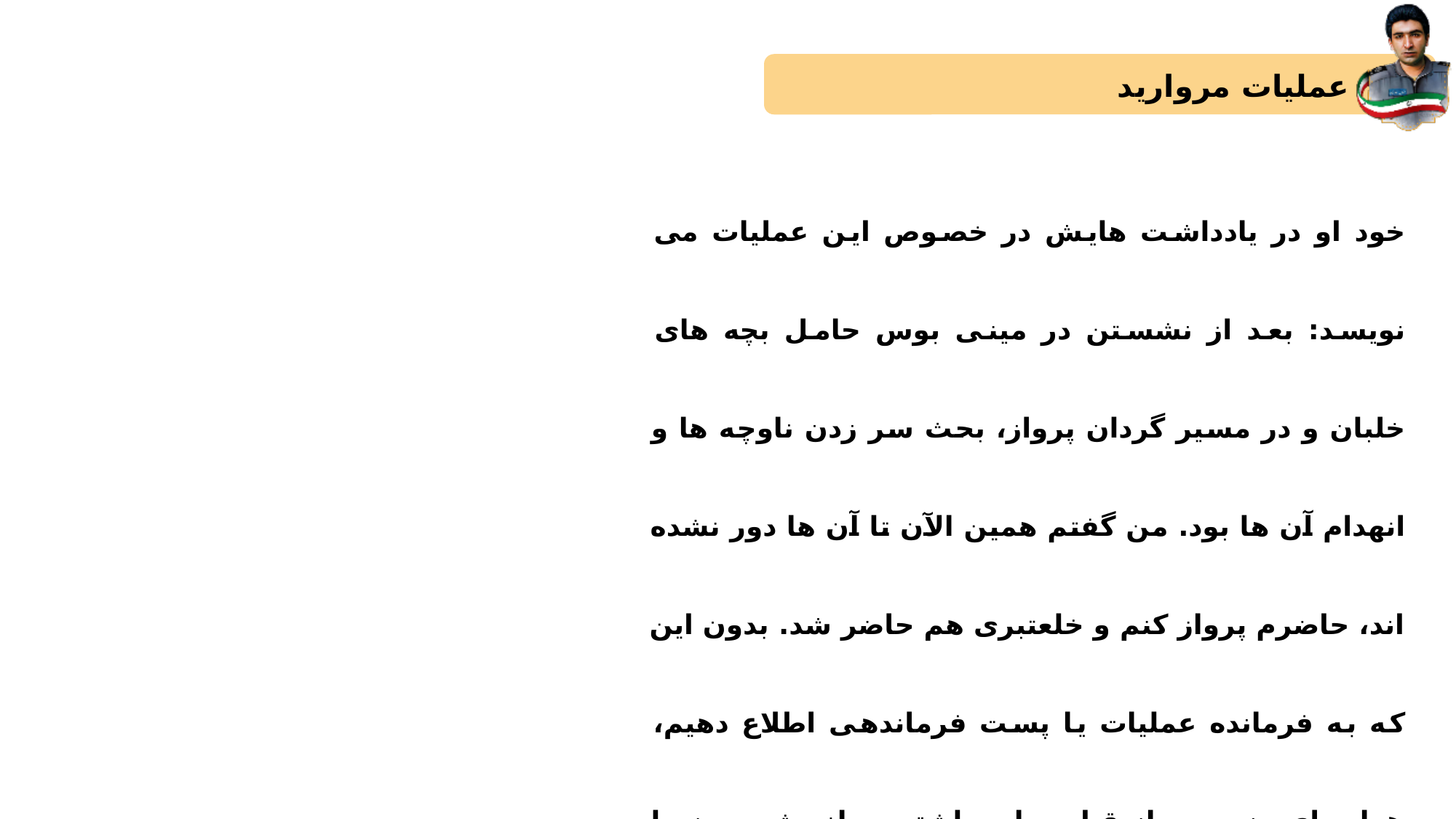

عملیات مروارید
خود او در یادداشت هایش در خصوص این عملیات می نویسد: بعد از نشستن در مینی بوس حامل بچه های خلبان و در مسیر گردان پرواز، بحث سر زدن ناوچه ها و انهدام آن ها بود. من گفتم همین الآن تا آن ها دور نشده اند، حاضرم پرواز کنم و خلعتبری هم حاضر شد. بدون این که به فرمانده عملیات یا پست فرماندهی اطلاع دهیم، هواپیمای رزرو پرواز قبلی را برداشته و بلند شدیم. زیرا انجام هماهنگی ها وقت گیر بود و امکان داشت، ناوچه ها تغییر موقعیت دهند.